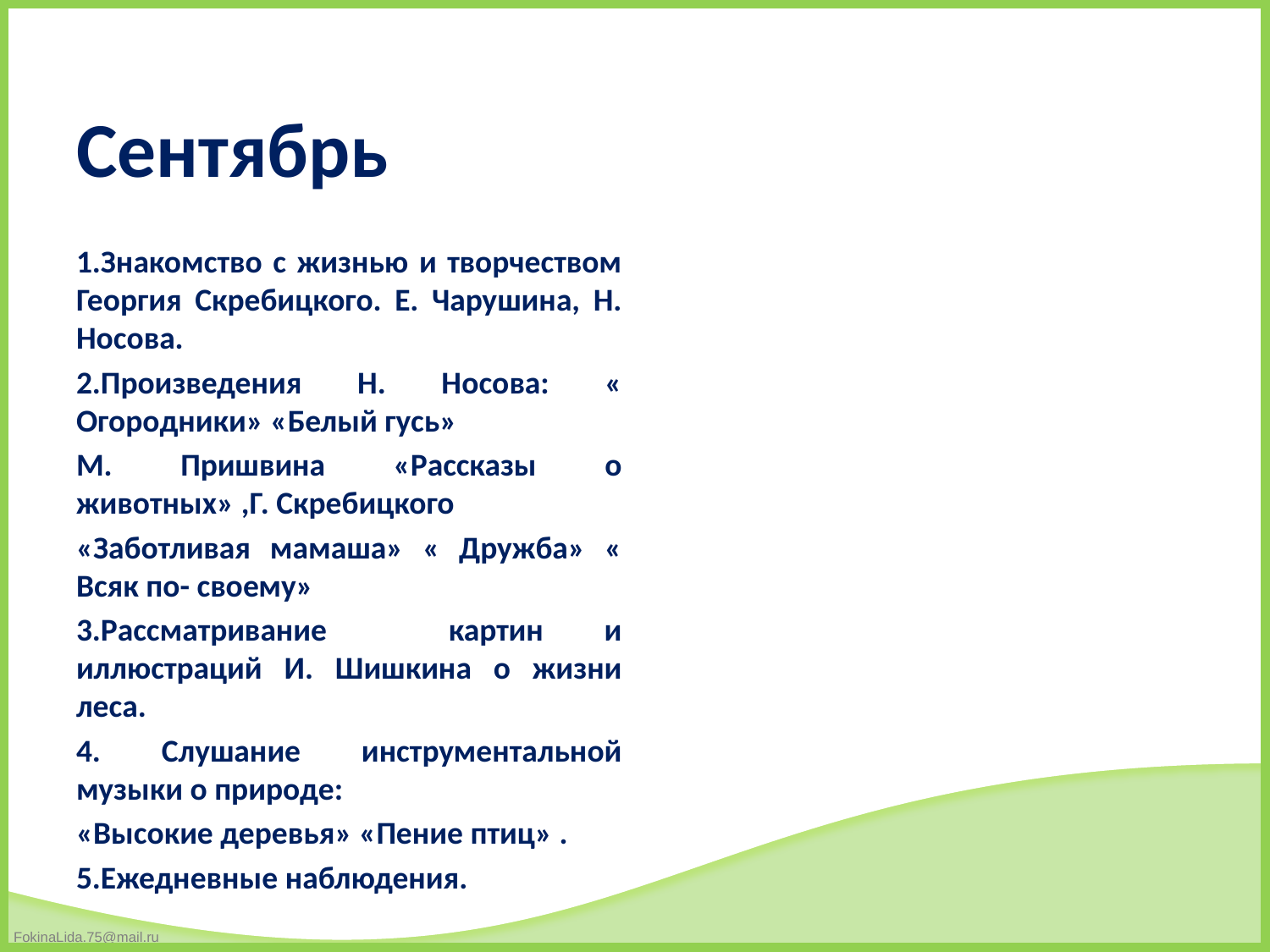

# Сентябрь

1.Знакомство с жизнью и творчеством Георгия Скребицкого. Е. Чарушина, Н. Носова.
2.Произведения Н. Носова: « Огородники» «Белый гусь»
М. Пришвина «Рассказы о животных» ,Г. Скребицкого
«Заботливая мамаша» « Дружба» « Всяк по- своему»
3.Рассматривание  картин и иллюстраций И. Шишкина о жизни леса.
4. Слушание инструментальной музыки о природе:
«Высокие деревья» «Пение птиц» .
5.Ежедневные наблюдения.